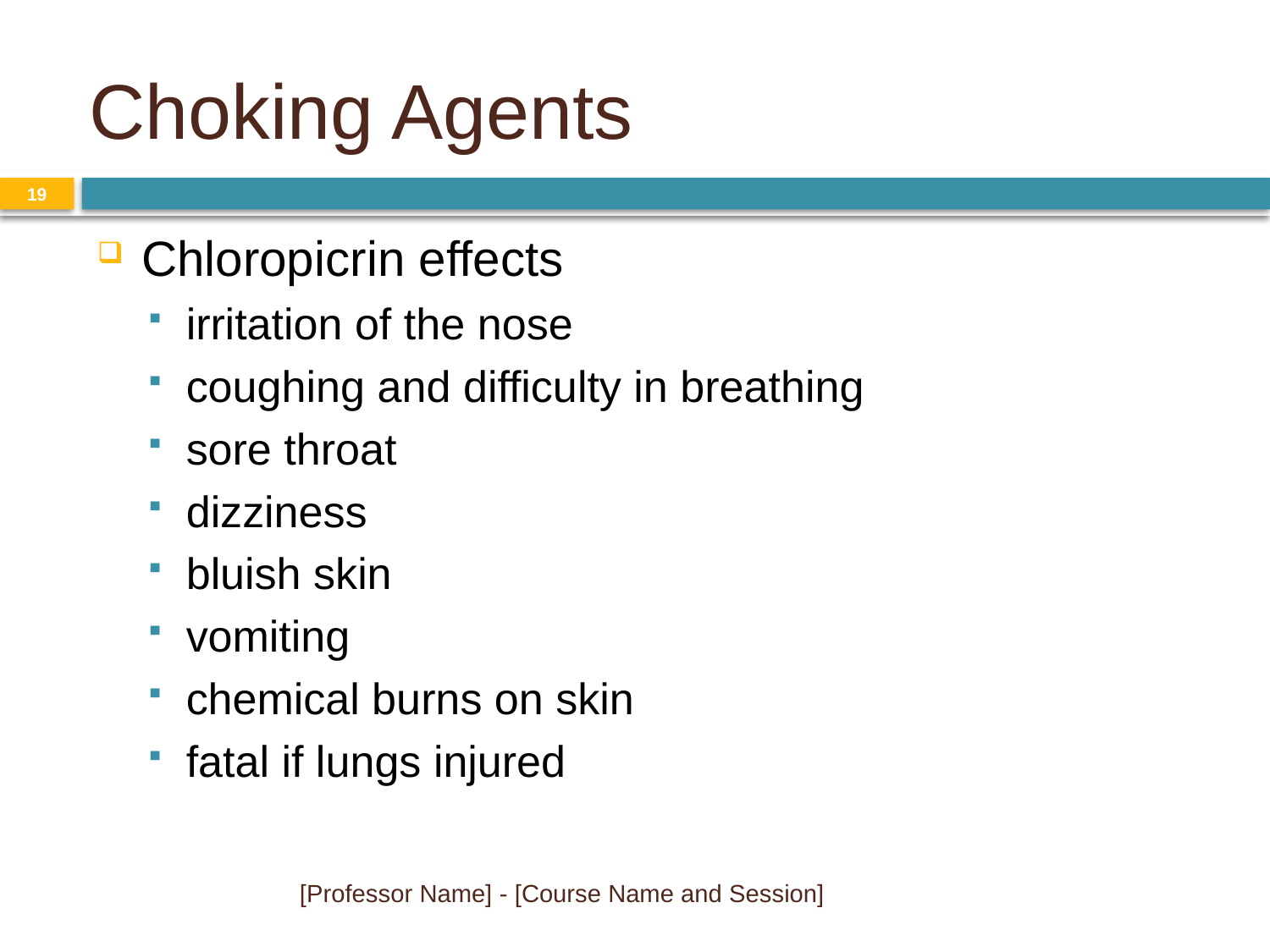

# Choking Agents
19
Chloropicrin effects
irritation of the nose
coughing and difficulty in breathing
sore throat
dizziness
bluish skin
vomiting
chemical burns on skin
fatal if lungs injured
[Professor Name] - [Course Name and Session]